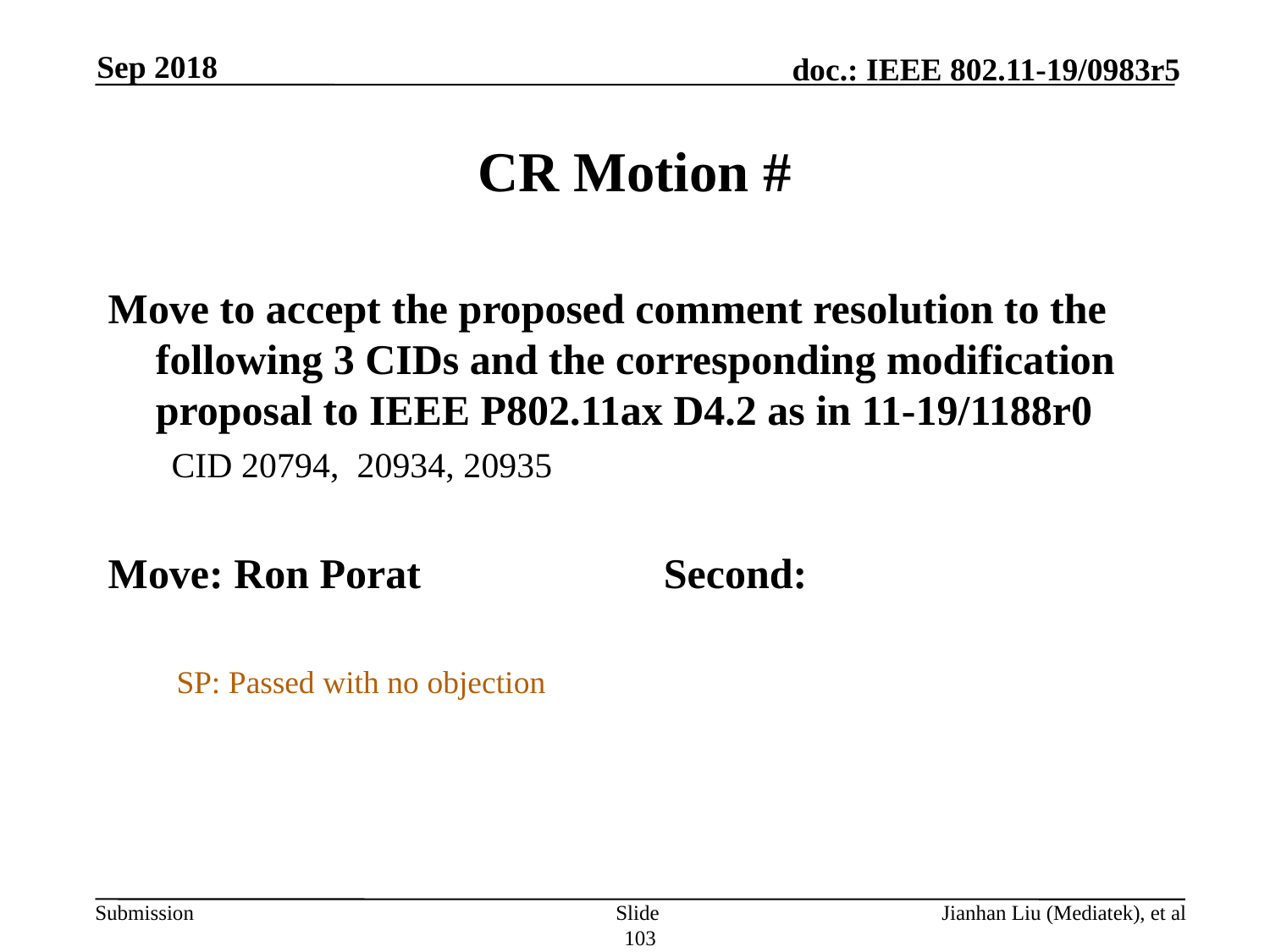

Sep 2018
# CR Motion #
Move to accept the proposed comment resolution to the following 3 CIDs and the corresponding modification proposal to IEEE P802.11ax D4.2 as in 11-19/1188r0
CID 20794,  20934, 20935

Move: Ron Porat		Second:

SP: Passed with no objection
Slide 103
Jianhan Liu (Mediatek), et al